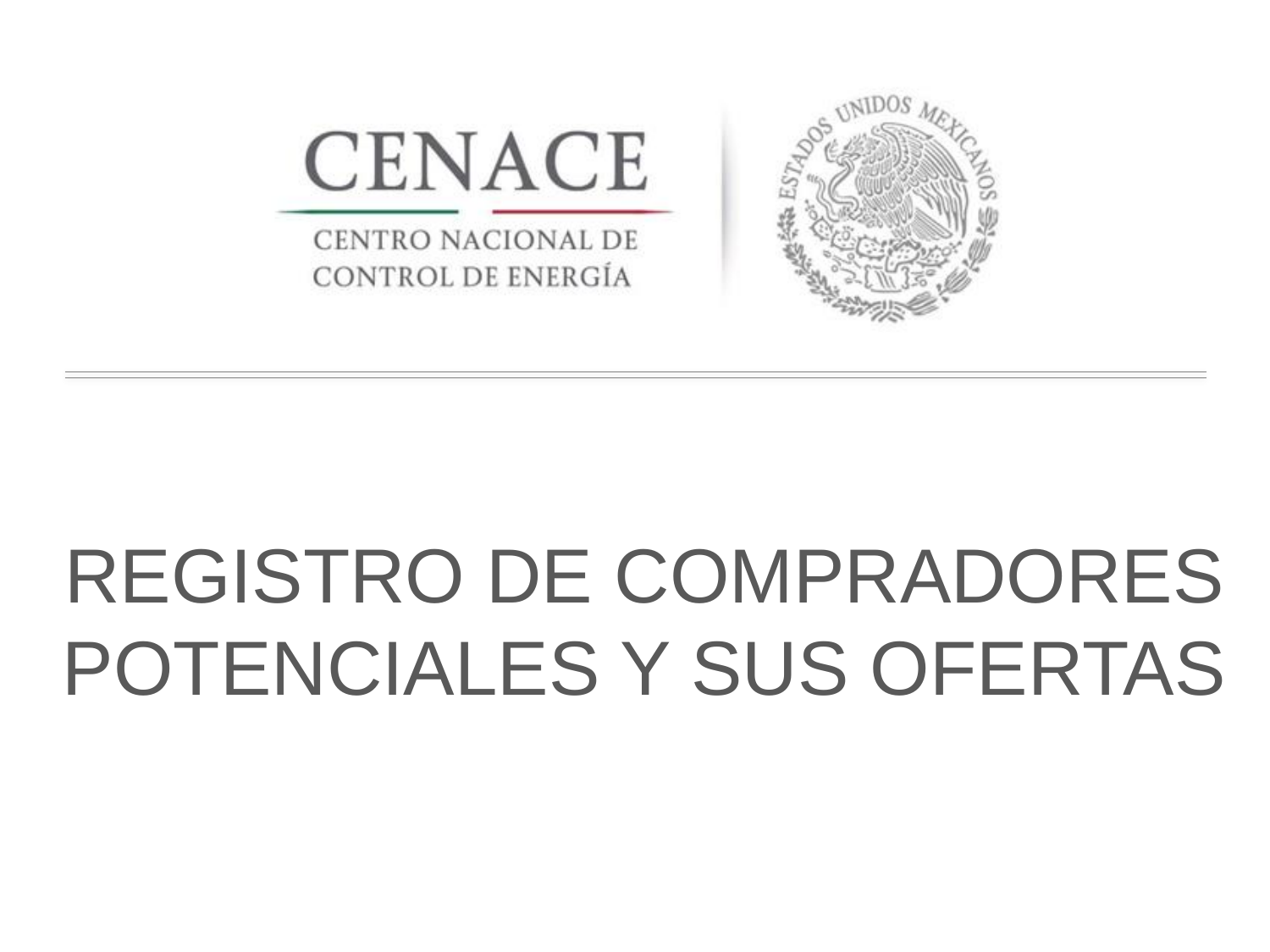

# REGISTRO DE COMPRADORES POTENCIALES Y SUS OFERTAS